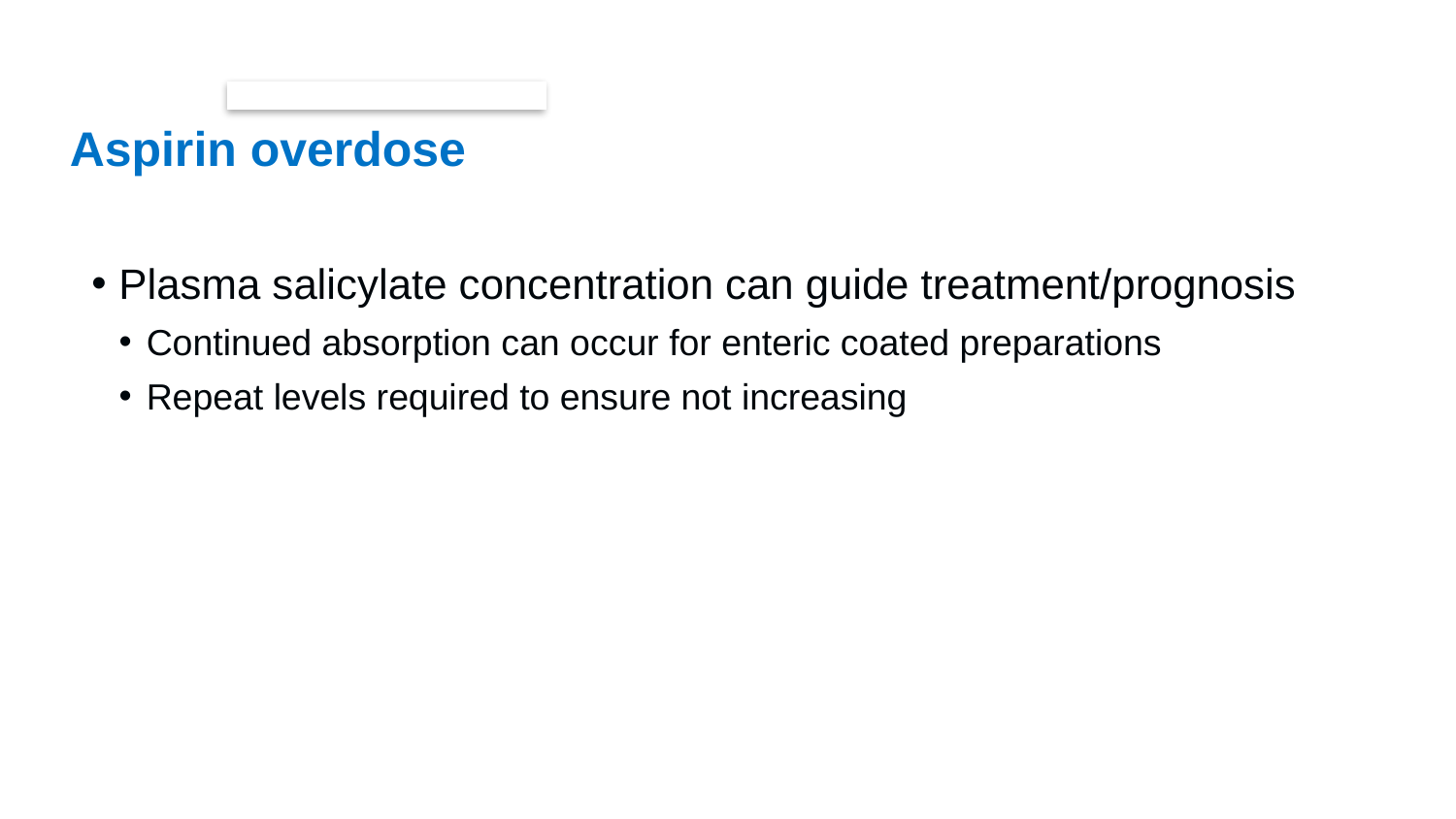

# Aspirin overdose
Plasma salicylate concentration can guide treatment/prognosis
Continued absorption can occur for enteric coated preparations
Repeat levels required to ensure not increasing